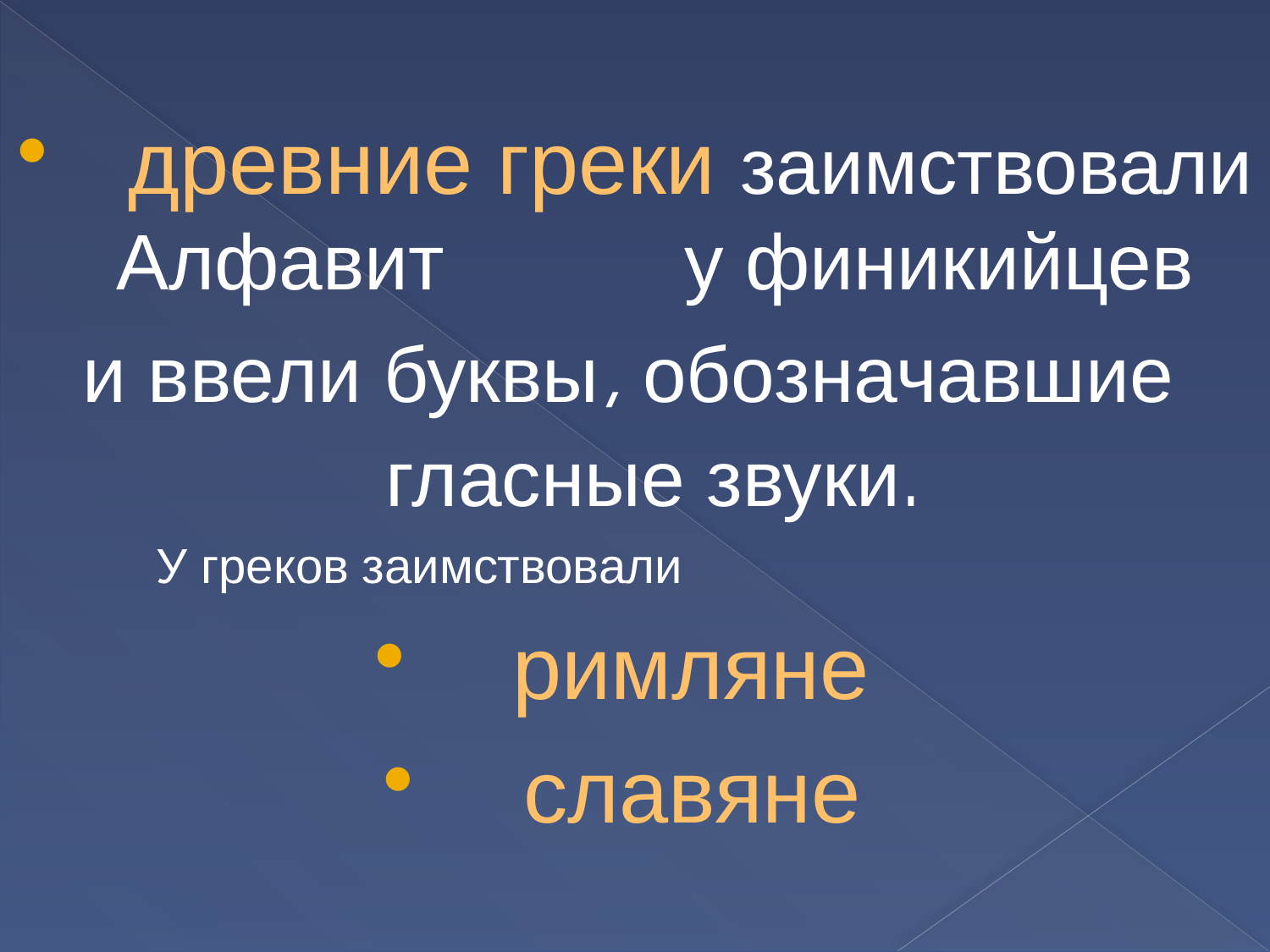

древние греки заимствовали Алфавит           у финикийцев
и ввели буквы, обозначавшие  гласные звуки.
			      У греков заимствовали
  римляне
   славяне